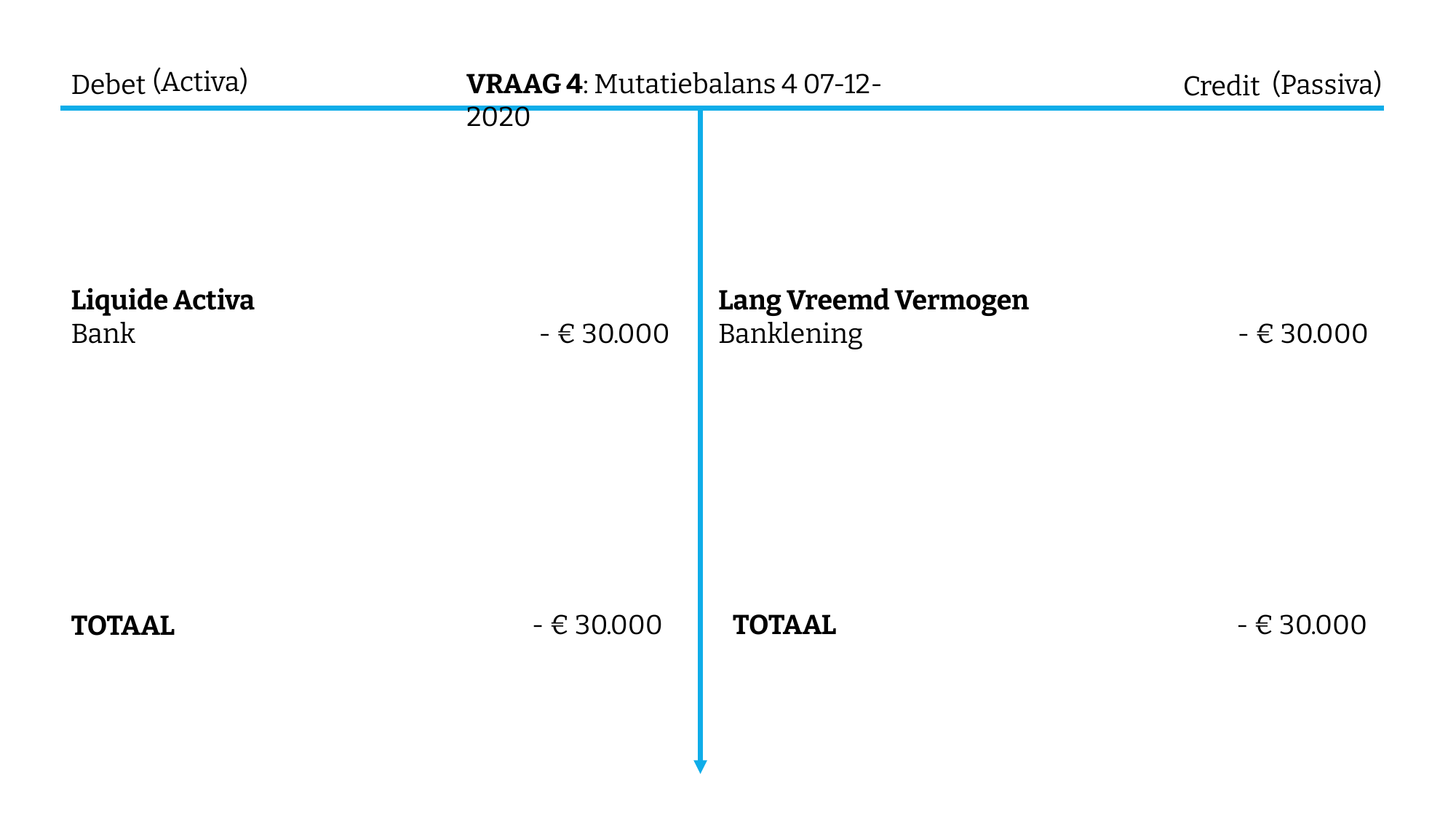

(Activa)
VRAAG 4: Mutatiebalans 4 07-12-2020
Debet
(Passiva)
Credit
Liquide Activa
Lang Vreemd Vermogen
Bank
- € 30.000
Banklening
- € 30.000
- € 30.000
TOTAAL
- € 30.000
TOTAAL